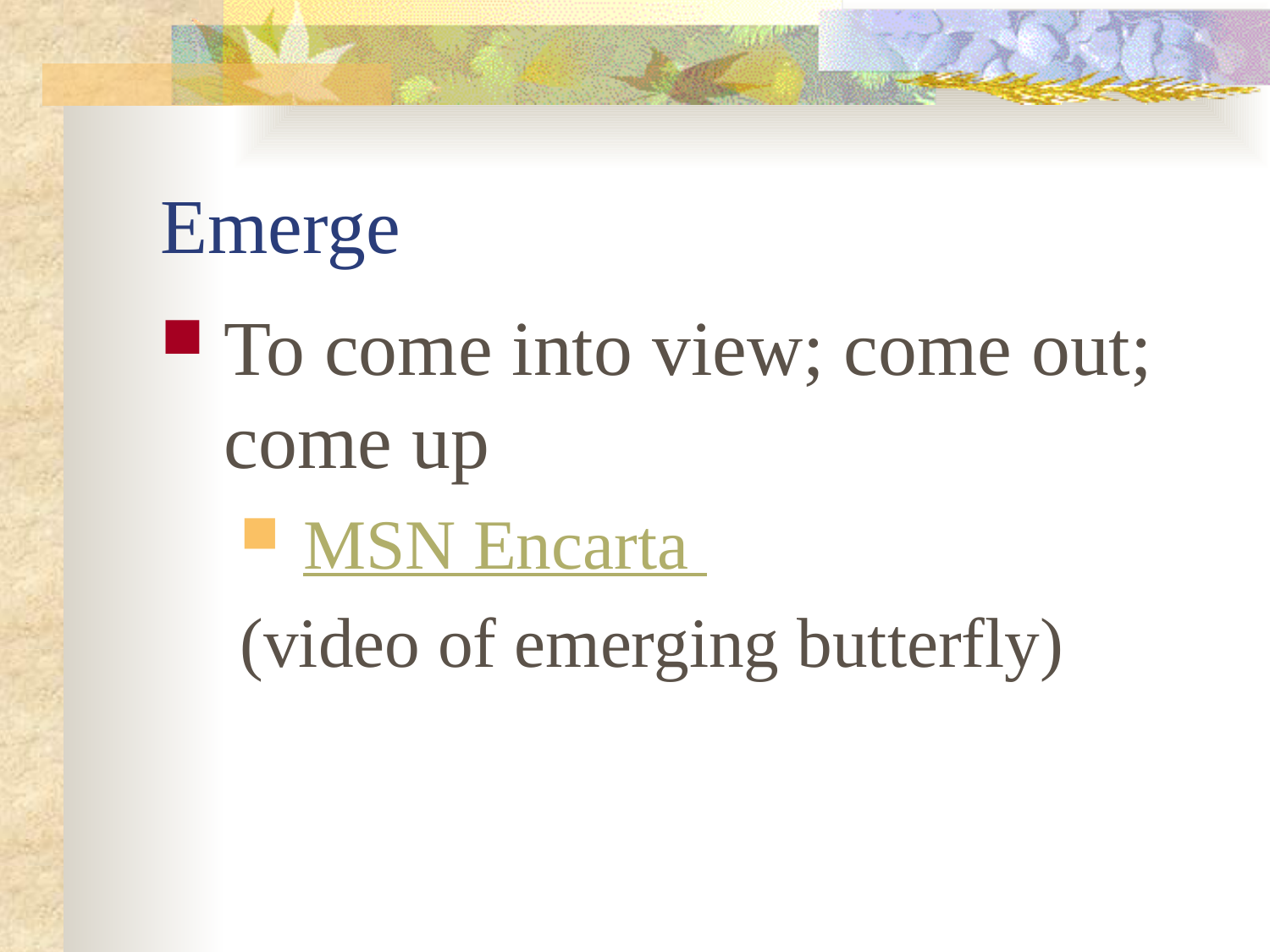

# Emerge
To come into view; come out; come up
MSN Encarta
(video of emerging butterfly)